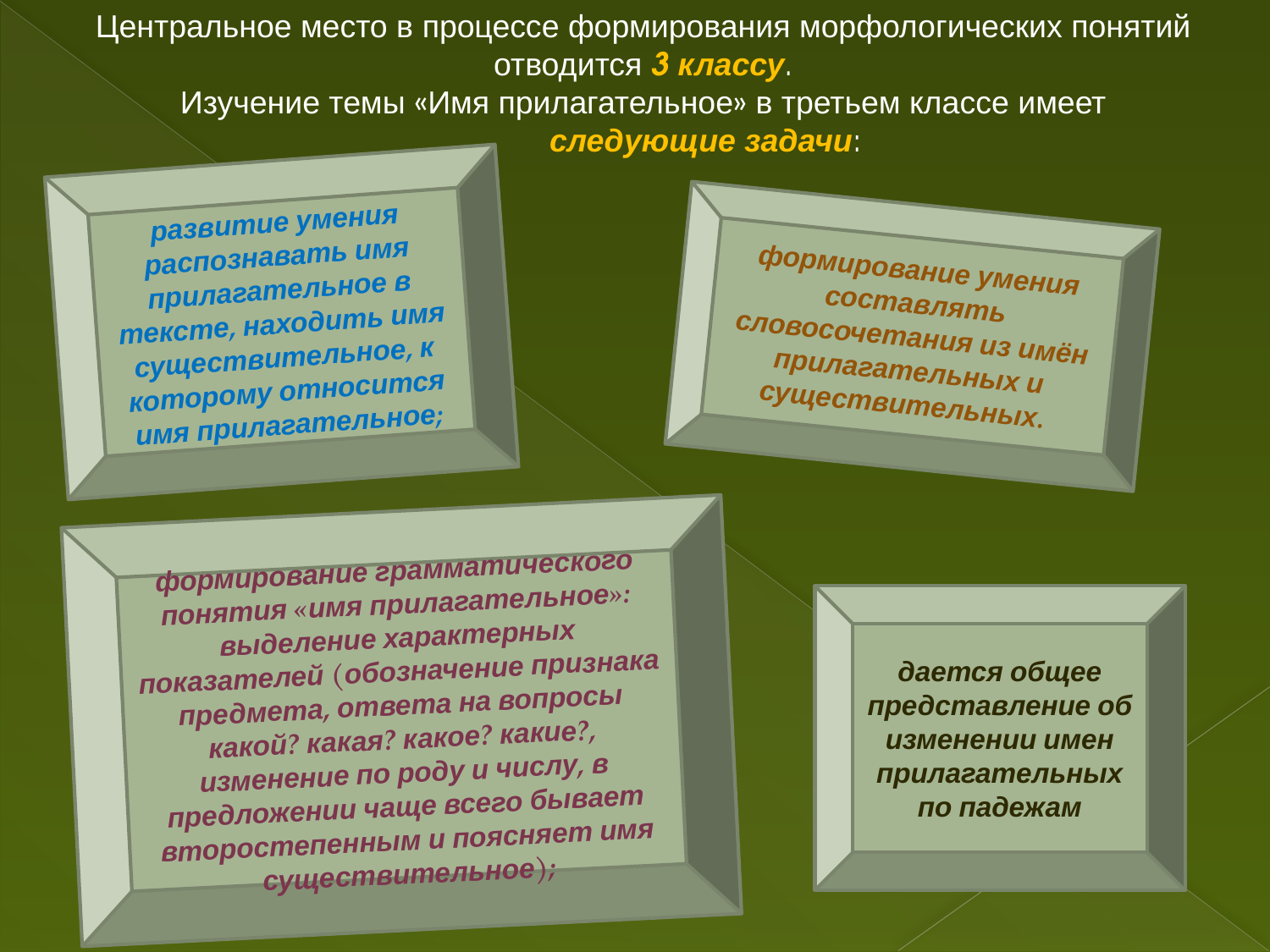

Центральное место в процессе формирования морфологических понятий отводится 3 классу.
Изучение темы «Имя прилагательное» в третьем классе имеет
              следующие задачи:

развитие умения распознавать имя прилагательное в тексте, находить имя существительное, к которому относится имя прилагательное;
формирование умения составлять словосочетания из имён прилагательных и существительных.
формирование грамматического понятия «имя прилагательное»: выделение характерных показателей (обозначение признака предмета, ответа на вопросы какой? какая? какое? какие?, изменение по роду и числу, в предложении чаще всего бывает второстепенным и поясняет имя существительное);
дается общее представление об изменении имен прилагательных по падежам